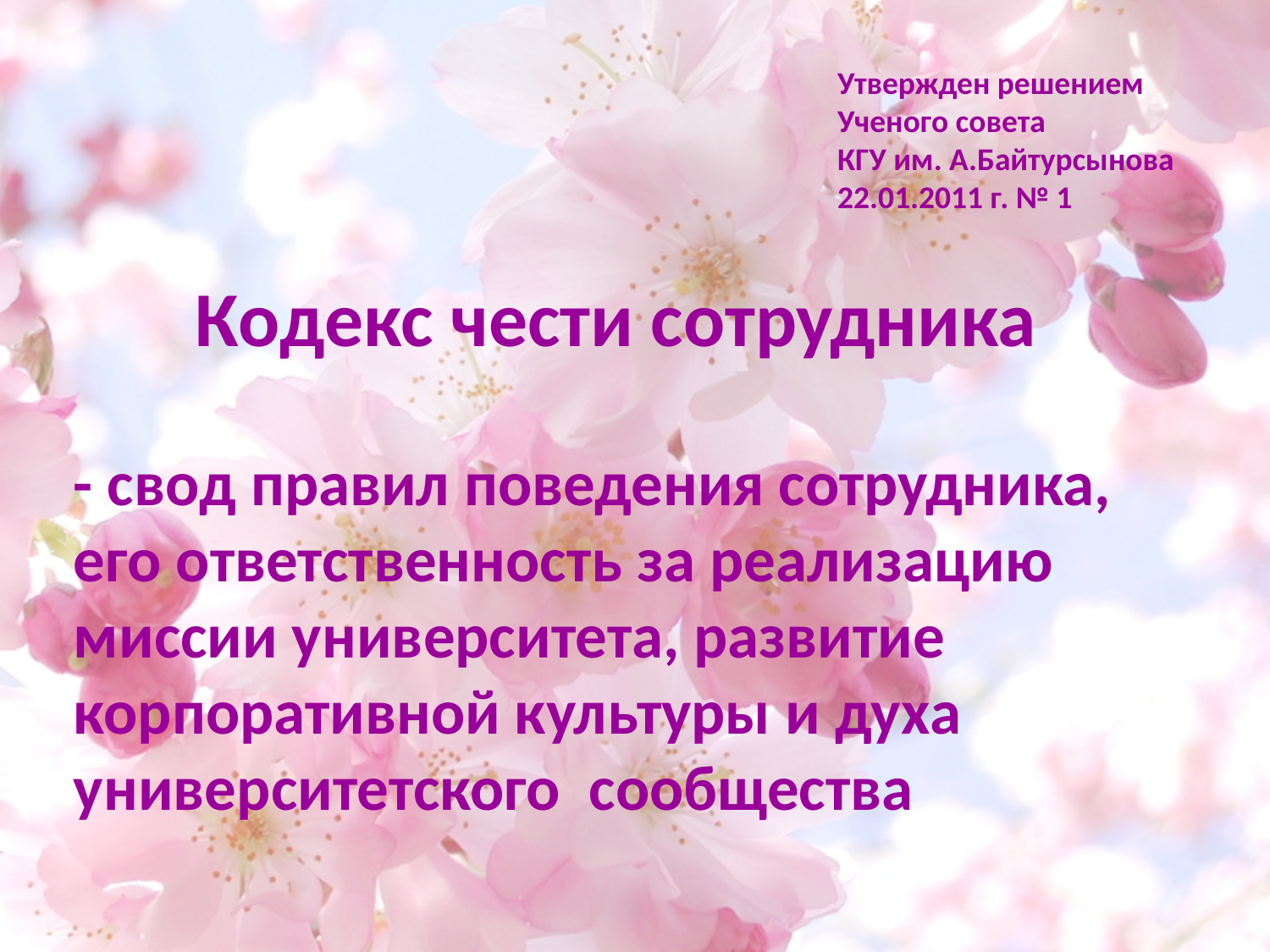

Утвержден решением Ученого совета
КГУ им. А.Байтурсынова
22.01.2011 г. № 1
# Кодекс чести сотрудника
- свод правил поведения сотрудника, его ответственность за реализацию миссии университета, развитие корпоративной культуры и духа университетского  сообщества